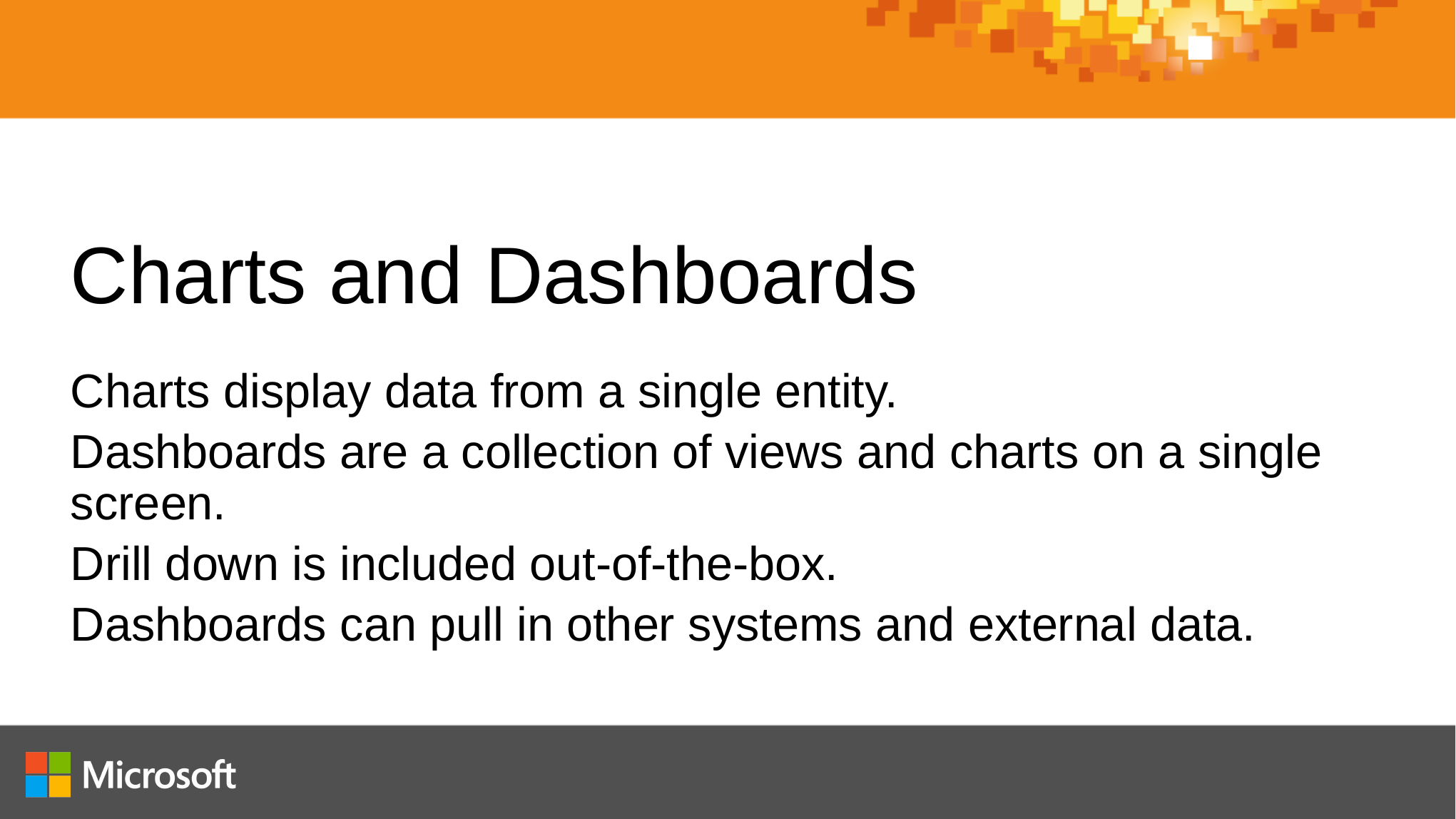

Charts and Dashboards
Charts display data from a single entity.
Dashboards are a collection of views and charts on a single screen.
Drill down is included out-of-the-box.
Dashboards can pull in other systems and external data.